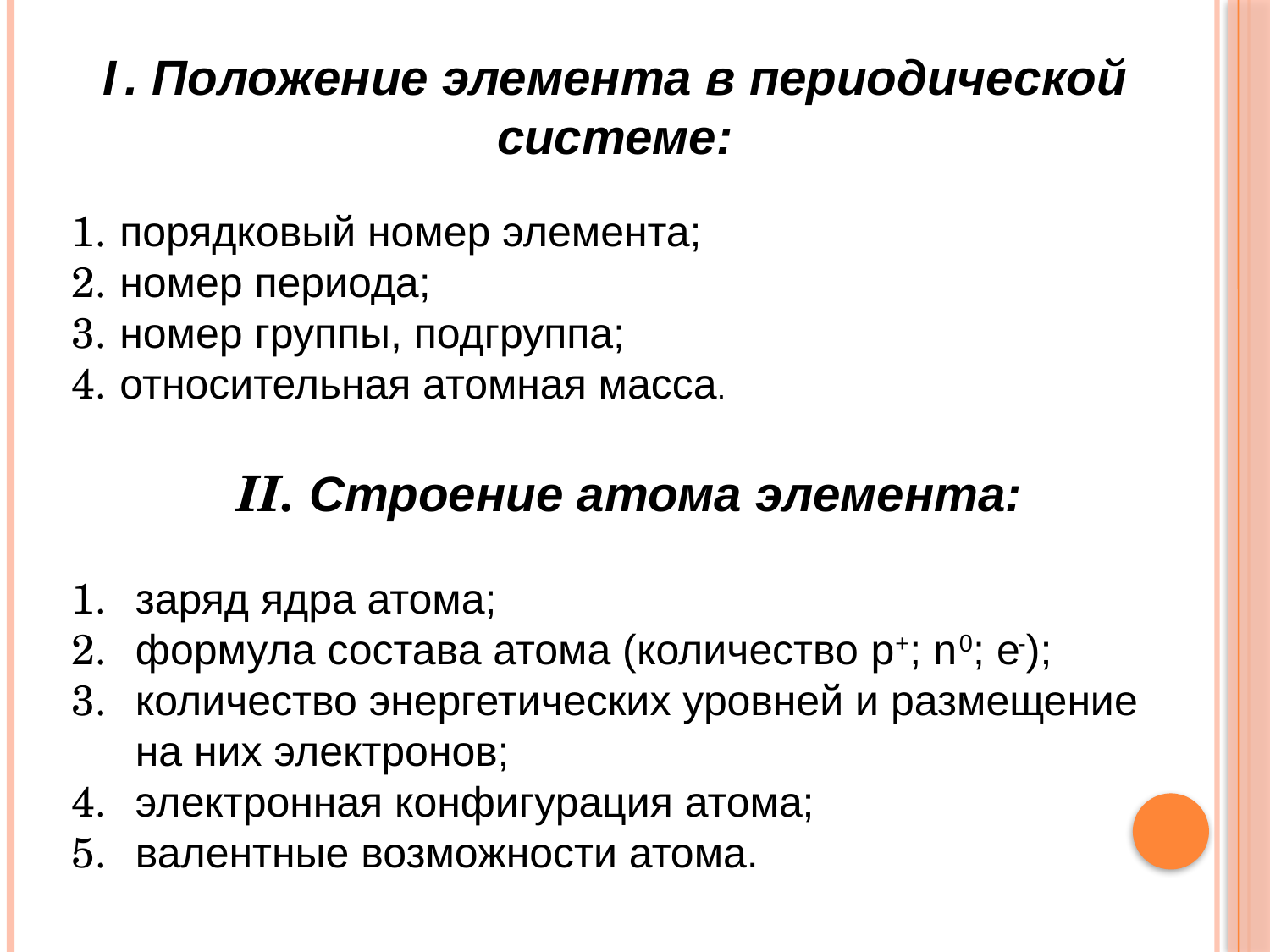

I. Положение элемента в периодической системе:

порядковый номер элемента;
номер периода;
номер группы, подгруппа;
относительная атомная масса.

II. Строение атома элемента:

заряд ядра атома;
формула состава атома (количество p+; n0; e-);
количество энергетических уровней и размещение на них электронов;
электронная конфигурация атома;
валентные возможности атома.